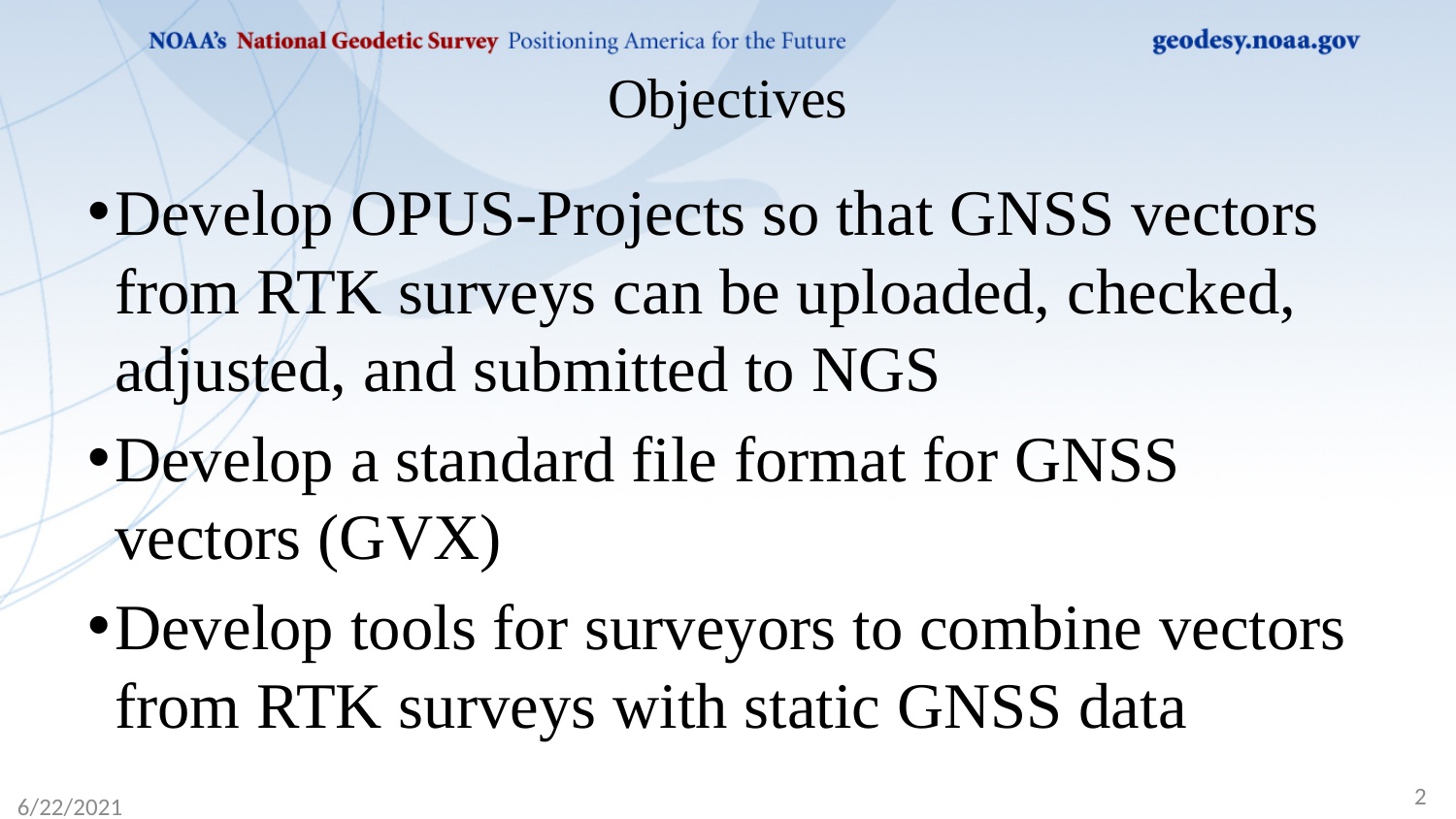

# Objectives
Develop OPUS-Projects so that GNSS vectors from RTK surveys can be uploaded, checked, adjusted, and submitted to NGS
Develop a standard file format for GNSS vectors (GVX)
Develop tools for surveyors to combine vectors from RTK surveys with static GNSS data

2
6/22/2021